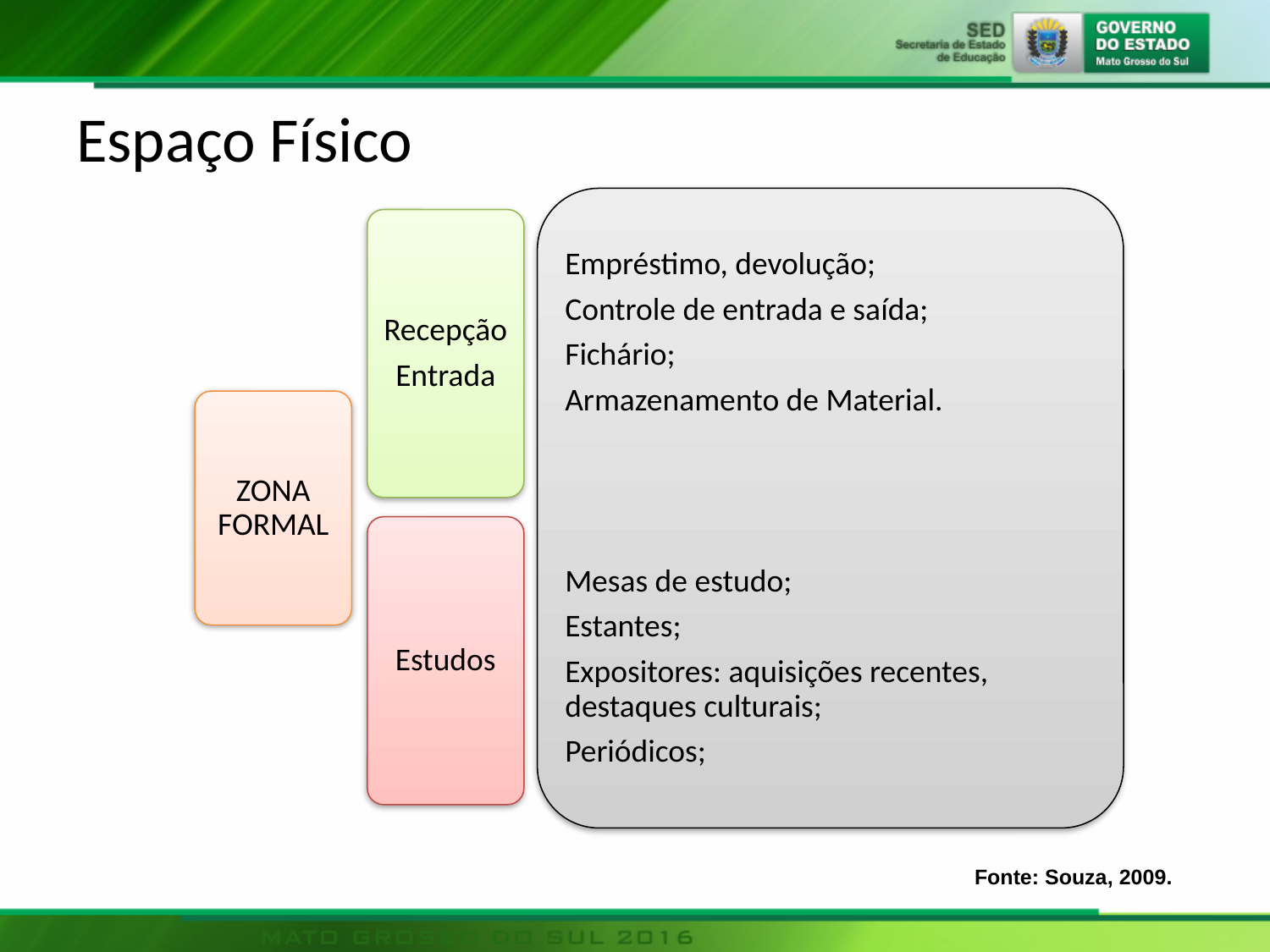

# Espaço Físico

ZONA FORMAL
Empréstimo, devolução;
Controle de entrada e saída;
Fichário;
Armazenamento de Material.

Mesas de estudo;
Estantes;
Expositores: aquisições recentes, destaques culturais;
Periódicos;
Recepção
Entrada
Estudos
Fonte: Souza, 2009.